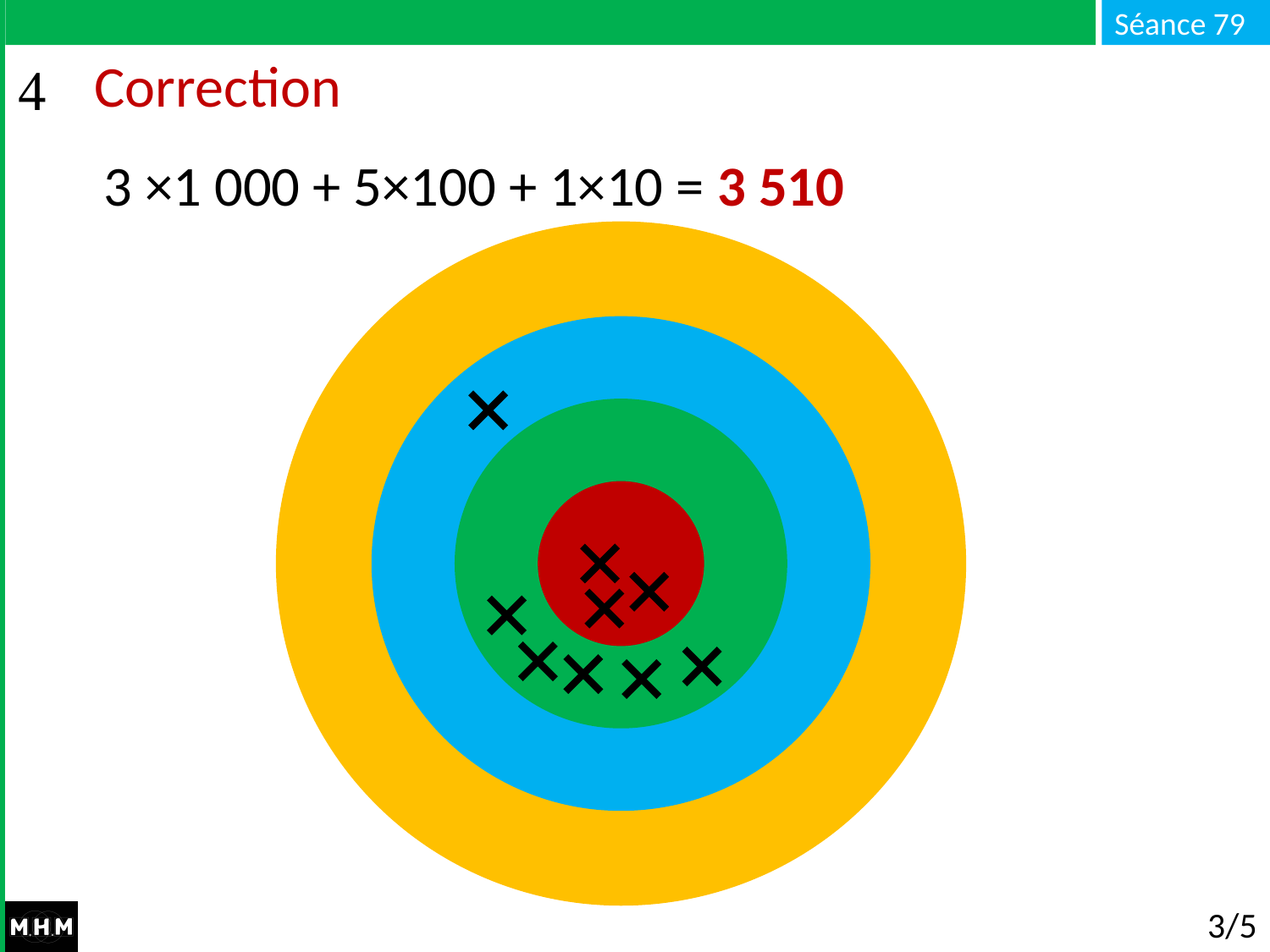

# Correction
3 ×1 000 + 5×100 + 1×10 = 3 510

1 000  100  10    1

3/5